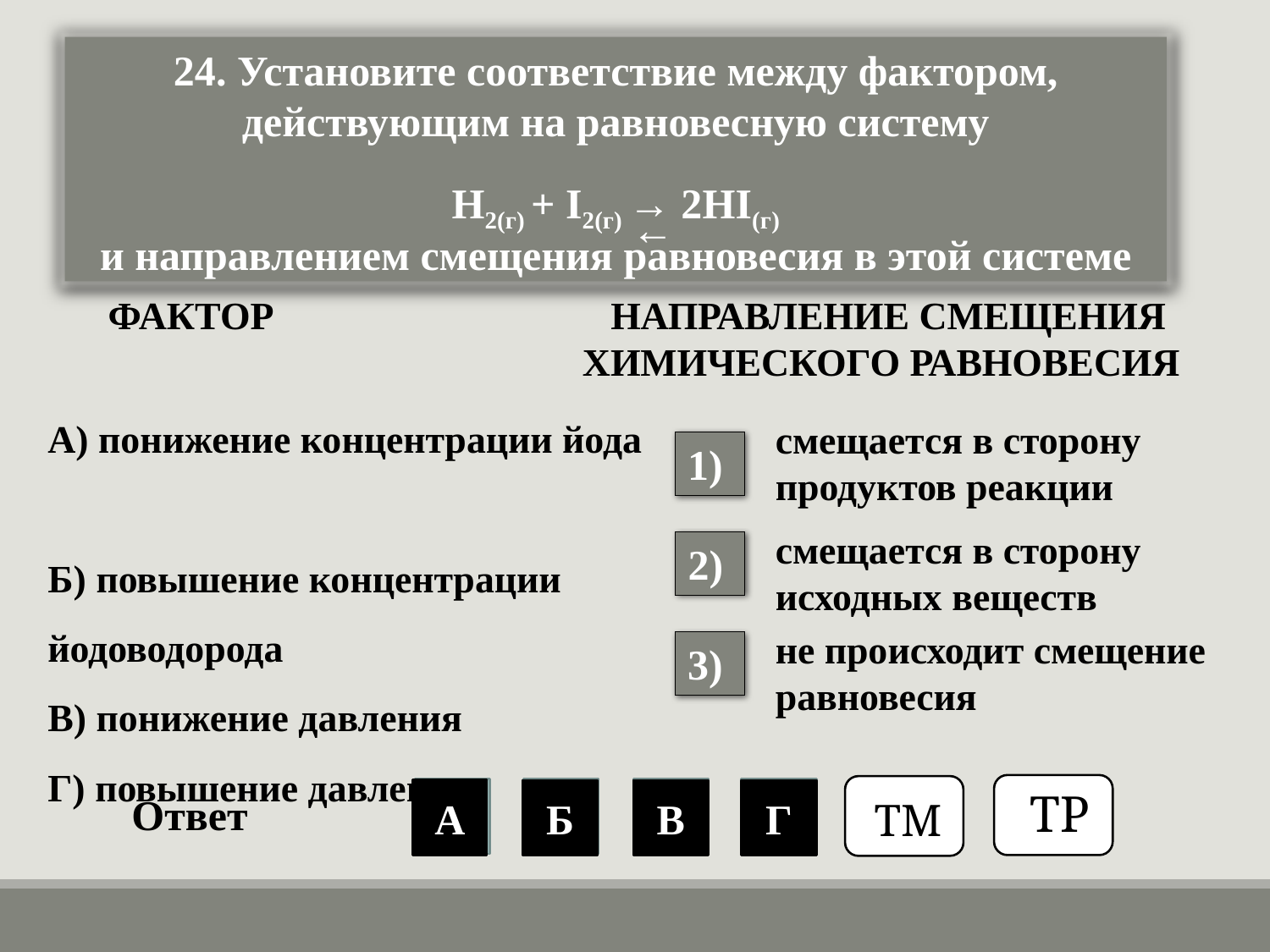

24. Установите соответствие между фактором, действующим на равновесную систему

H2(г) + I2(г) → 2HI(г)
       ←
и направлением смещения равновесия в этой системе
     ФАКТОР	                               НАПРАВЛЕНИЕ СМЕЩЕНИЯ        				  ХИМИЧЕСКОГО РАВНОВЕСИЯ
А) понижение концентрации йода
Б) повышение концентрации йодоводорода
В) понижение давления
Г) повышение давления
смещается в сторону
продуктов реакции
1)
смещается в сторону
исходных веществ
2)
не происходит смещение
равновесия
3)
ТР
ТМ
2
2
3
3
А
Б
В
Г
   Ответ